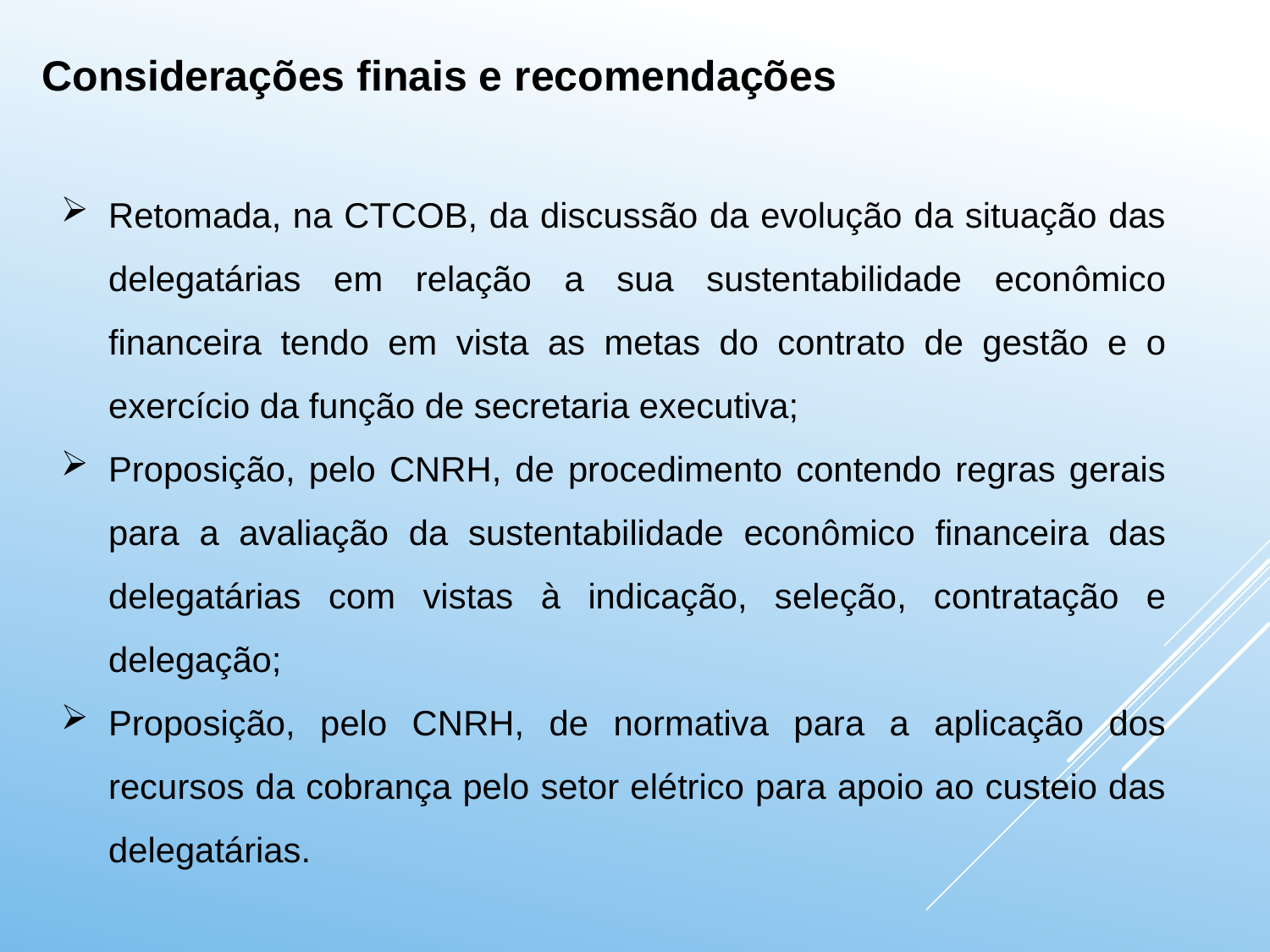

Considerações finais e recomendações
Retomada, na CTCOB, da discussão da evolução da situação das delegatárias em relação a sua sustentabilidade econômico financeira tendo em vista as metas do contrato de gestão e o exercício da função de secretaria executiva;
Proposição, pelo CNRH, de procedimento contendo regras gerais para a avaliação da sustentabilidade econômico financeira das delegatárias com vistas à indicação, seleção, contratação e delegação;
Proposição, pelo CNRH, de normativa para a aplicação dos recursos da cobrança pelo setor elétrico para apoio ao custeio das delegatárias.